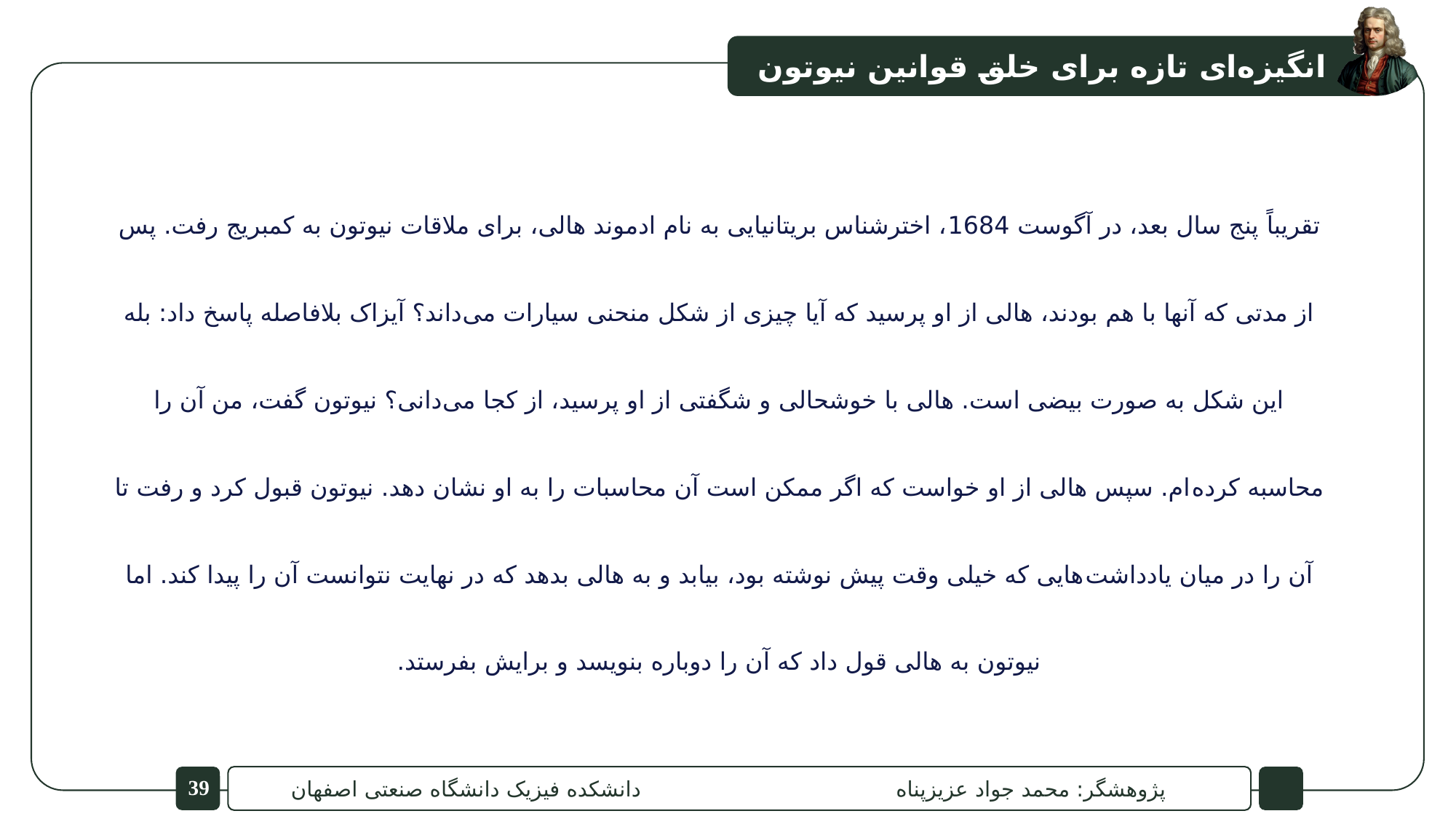

انگیزه‌ای تازه برای خلق قوانین نیوتون
تقریباً پنج سال بعد، در آگوست 1684، اخترشناس بریتانیایی به نام ادموند هالی، برای ملاقات نیوتون به کمبریج رفت. پس از مدتی که آنها با هم بودند، هالی از او پرسید که آیا چیزی از شکل منحنی‌ سیارات می‌داند؟ آیزاک بلافاصله پاسخ داد: بله این شکل به صورت بیضی است. هالی با خوشحالی و شگفتی از او پرسید، از کجا می‌دانی؟ نیوتون گفت، من آن را محاسبه کرده‌ام. سپس هالی از او خواست که اگر ممکن است آن محاسبات را به او نشان دهد. نیوتون قبول کرد و رفت تا آن را در میان یادداشت‌هایی که خیلی وقت پیش نوشته بود، بیابد و به هالی بدهد که در نهایت نتوانست آن را پیدا کند. اما نیوتون به هالی قول داد که آن را دوباره بنویسد و برایش بفرستد.
39
پژوهشگر: محمد جواد عزیزپناه                                      دانشکده فیزیک دانشگاه صنعتی اصفهان